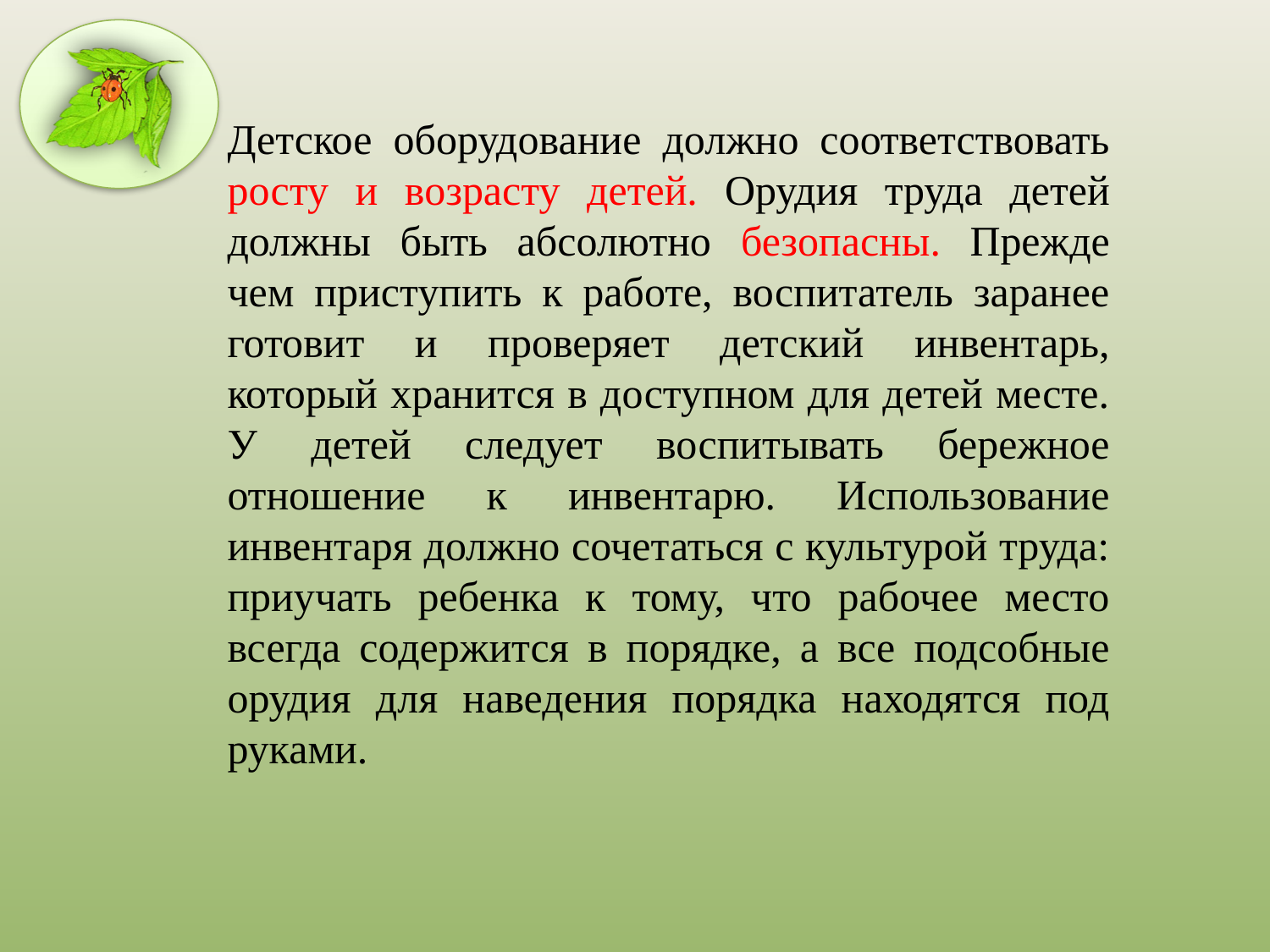

Детское оборудование должно соответствовать росту и возрасту детей. Орудия труда детей должны быть абсолютно безопасны. Прежде чем приступить к работе, воспитатель заранее готовит и проверяет детский инвентарь, который хранится в доступном для детей месте. У детей следует воспитывать бережное отношение к инвентарю. Использование инвентаря должно сочетаться с культурой труда: приучать ребенка к тому, что рабочее место всегда содержится в порядке, а все подсобные орудия для наведения порядка находятся под руками.